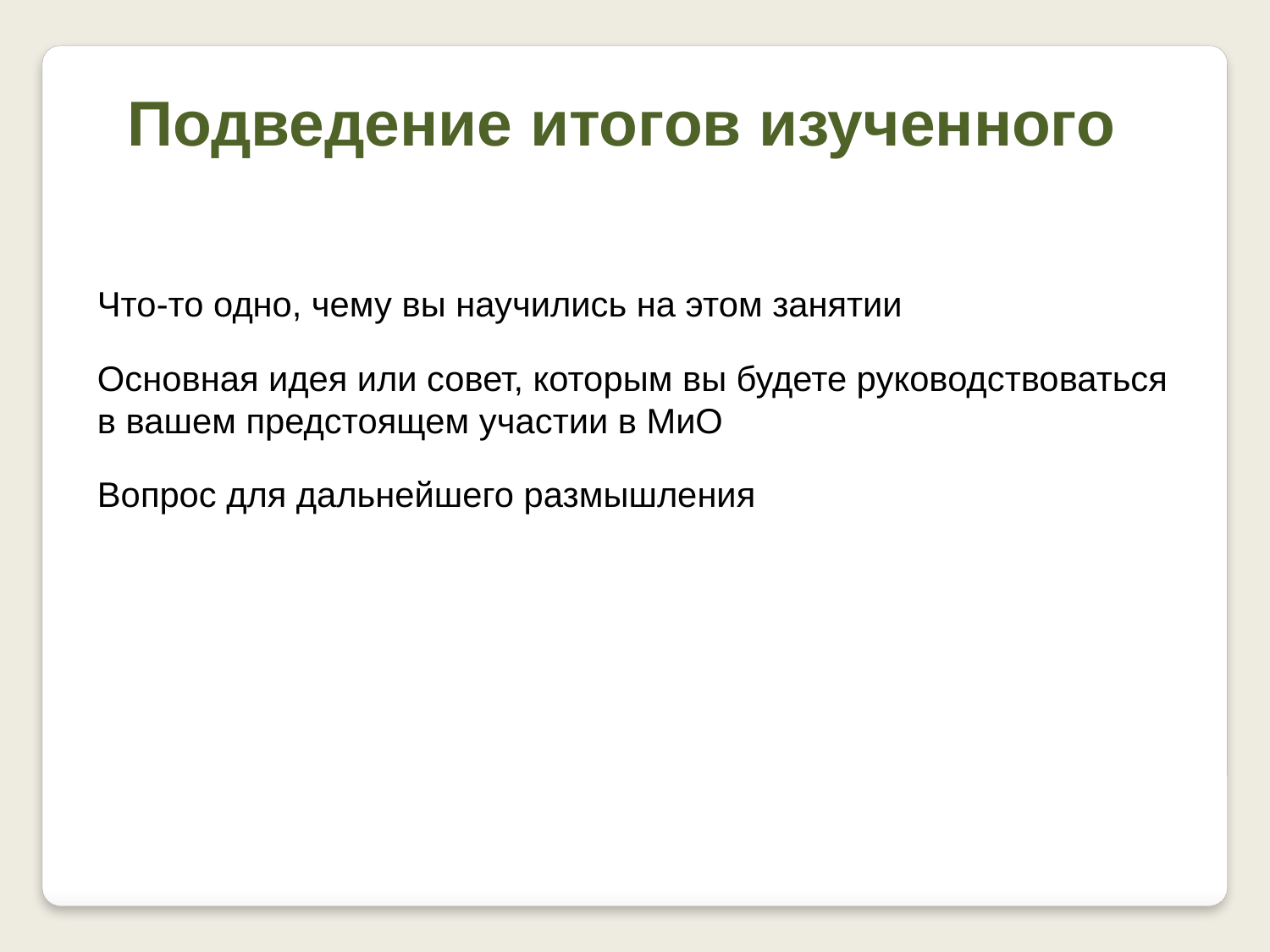

Подведение итогов изученного

Что-то одно, чему вы научились на этом занятии
Основная идея или совет, которым вы будете руководствоваться в вашем предстоящем участии в МиО
Вопрос для дальнейшего размышления